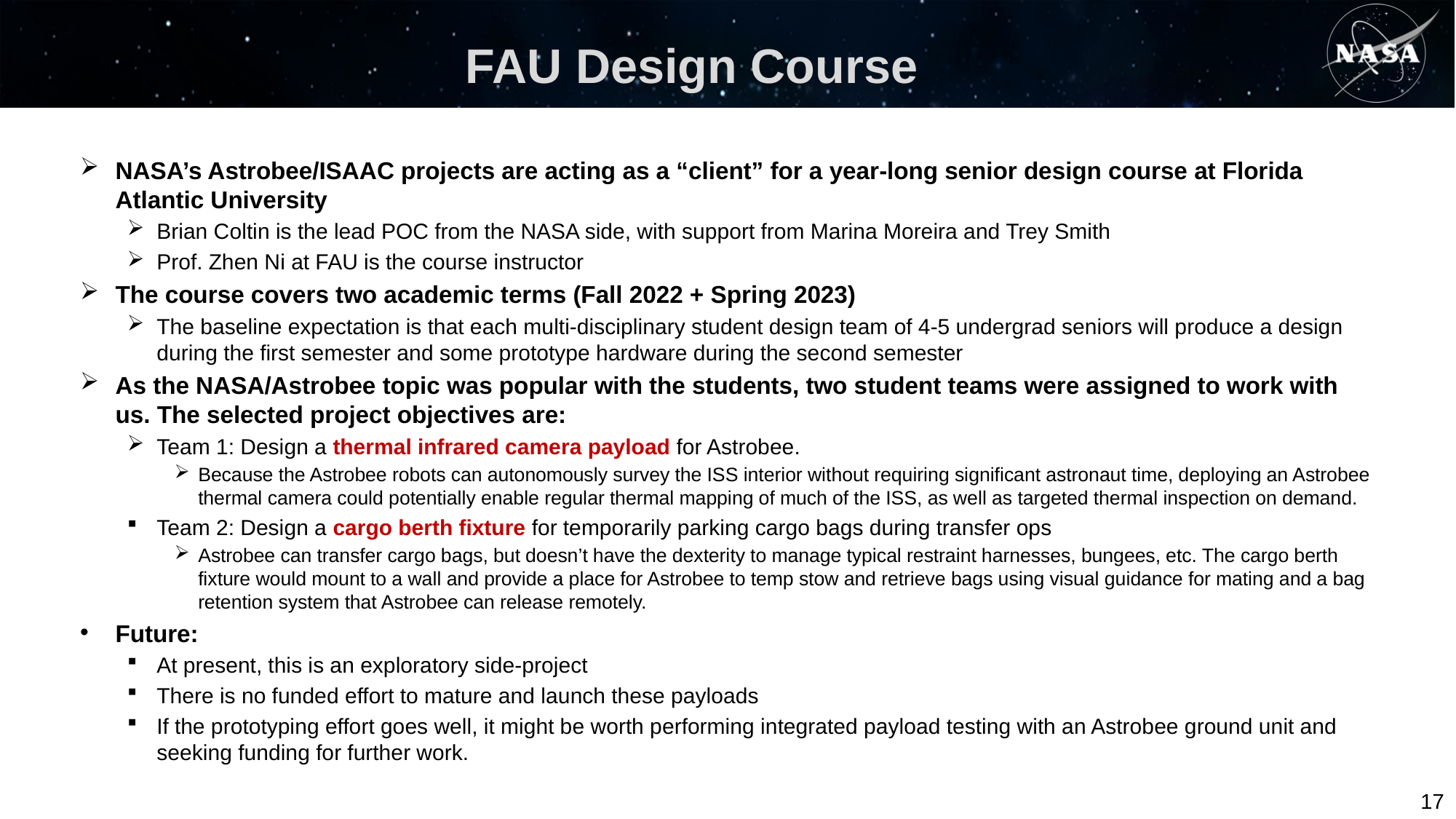

# FAU Design Course
NASA’s Astrobee/ISAAC projects are acting as a “client” for a year-long senior design course at Florida Atlantic University
Brian Coltin is the lead POC from the NASA side, with support from Marina Moreira and Trey Smith
Prof. Zhen Ni at FAU is the course instructor
The course covers two academic terms (Fall 2022 + Spring 2023)
The baseline expectation is that each multi-disciplinary student design team of 4-5 undergrad seniors will produce a design during the first semester and some prototype hardware during the second semester
As the NASA/Astrobee topic was popular with the students, two student teams were assigned to work with us. The selected project objectives are:
Team 1: Design a thermal infrared camera payload for Astrobee.
Because the Astrobee robots can autonomously survey the ISS interior without requiring significant astronaut time, deploying an Astrobee thermal camera could potentially enable regular thermal mapping of much of the ISS, as well as targeted thermal inspection on demand.
Team 2: Design a cargo berth fixture for temporarily parking cargo bags during transfer ops
Astrobee can transfer cargo bags, but doesn’t have the dexterity to manage typical restraint harnesses, bungees, etc. The cargo berth fixture would mount to a wall and provide a place for Astrobee to temp stow and retrieve bags using visual guidance for mating and a bag retention system that Astrobee can release remotely.
Future:
At present, this is an exploratory side-project
There is no funded effort to mature and launch these payloads
If the prototyping effort goes well, it might be worth performing integrated payload testing with an Astrobee ground unit and seeking funding for further work.

17